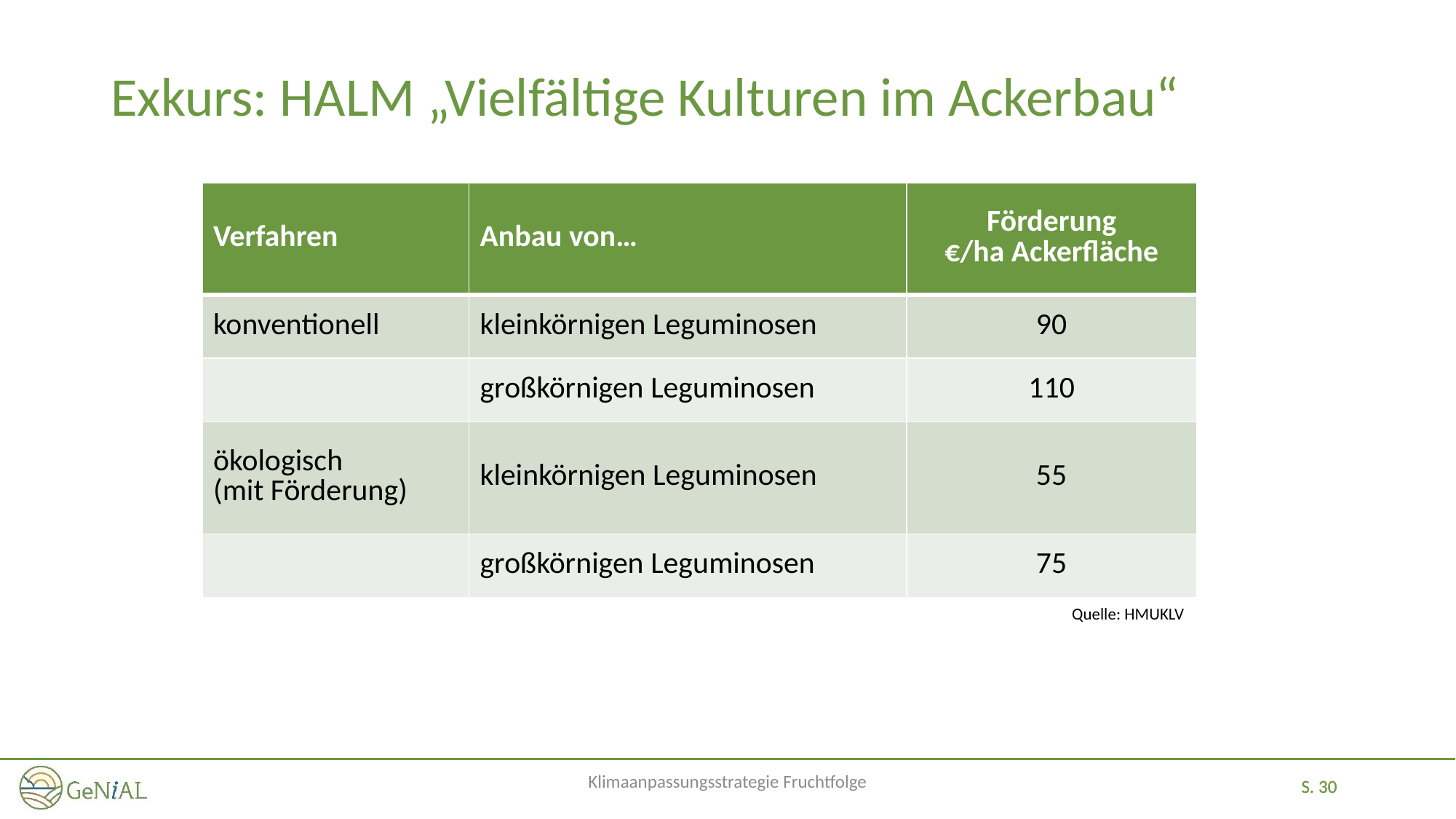

# Exkurs: HALM „Vielfältige Kulturen im Ackerbau“
| Verfahren | Anbau von… | Förderung €/ha Ackerfläche |
| --- | --- | --- |
| konventionell | kleinkörnigen Leguminosen | 90 |
|  | großkörnigen Leguminosen | 110 |
| ökologisch (mit Förderung) | kleinkörnigen Leguminosen | 55 |
|  | großkörnigen Leguminosen | 75 |
Quelle: HMUKLV
Klimaanpassungsstrategie Fruchtfolge